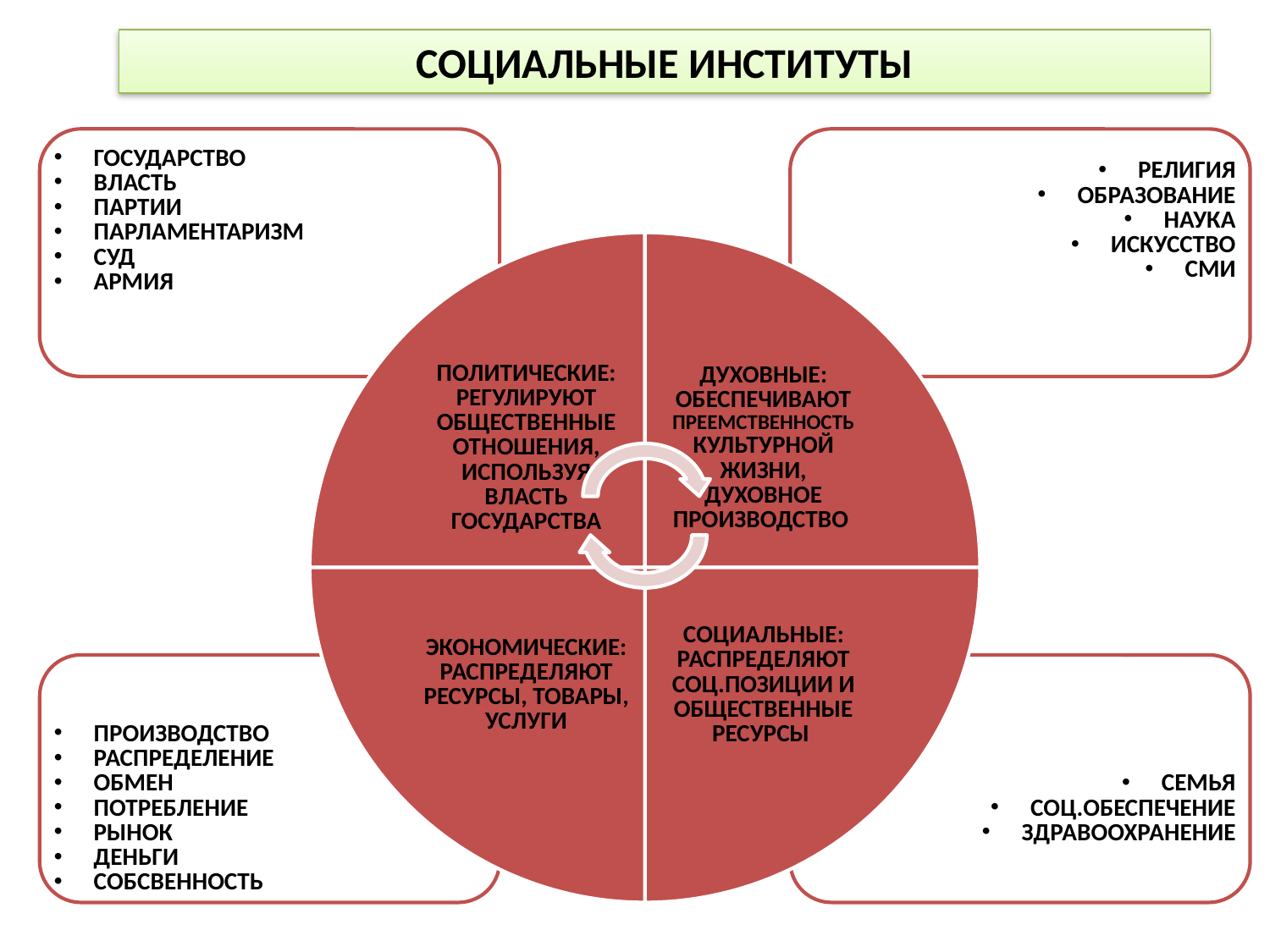

СОЦИАЛЬНЫЕ ИНСТИТУТЫ
ПОЛИТИЧЕСКИЕ:
РЕГУЛИРУЮТ ОБЩЕСТВЕННЫЕ ОТНОШЕНИЯ, ИСПОЛЬЗУЯ ВЛАСТЬ ГОСУДАРСТВА
ГОСУДАРСТВО
ДУХОВНЫЕ:
ОБЕСПЕЧИВАЮТ ПРЕЕМСТВЕННОСТЬ КУЛЬТУРНОЙ ЖИЗНИ, ДУХОВНОЕ ПРОИЗВОДСТВО
РЕЛИГИЯ
СОЦИАЛЬНЫЕ:
РАСПРЕДЕЛЯЮТ СОЦ.ПОЗИЦИИ И ОБЩЕСТВЕННЫЕ РЕСУРСЫ
СЕМЬЯ
ЭКОНОМИЧЕСКИЕ:
РАСПРЕДЕЛЯЮТ РЕСУРСЫ, ТОВАРЫ, УСЛУГИ
ПРОИЗВОДСТВО
ПАРТИИ
ВЛАСТЬ
ПАРЛАМЕНТАРИЗМ
СУД
АРМИЯ
ОБРАЗОВАНИЕ
НАУКА
ИСКУССТВО
СМИ
РАСПРЕДЕЛЕНИЕ
ОБМЕН
ПОТРЕБЛЕНИЕ
РЫНОК
ДЕНЬГИ
СОБСВЕННОСТЬ
СОЦ.ОБЕСПЕЧЕНИЕ
ЗДРАВООХРАНЕНИЕ